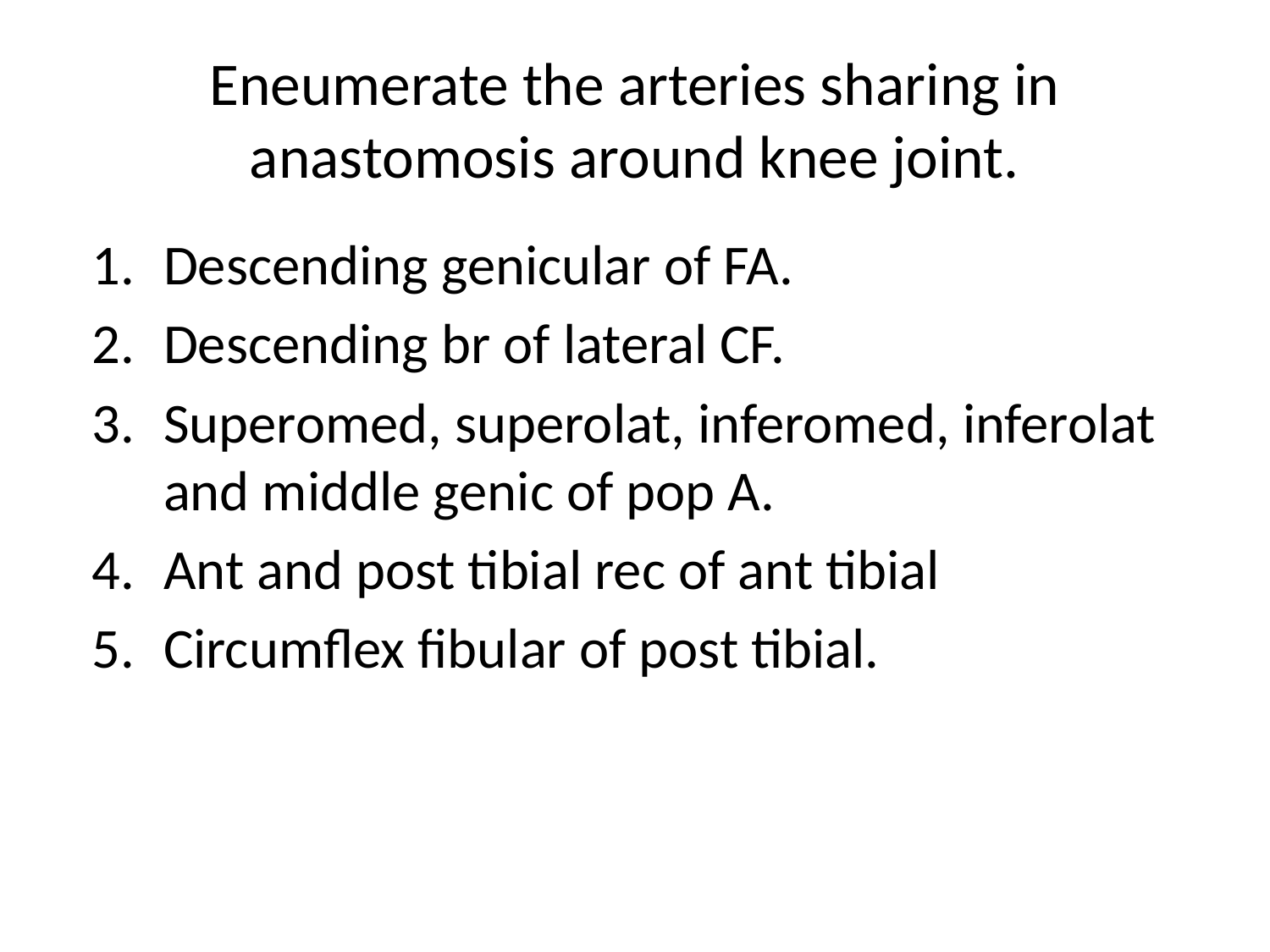

# Eneumerate the arteries sharing in anastomosis around knee joint.
Descending genicular of FA.
Descending br of lateral CF.
Superomed, superolat, inferomed, inferolat and middle genic of pop A.
Ant and post tibial rec of ant tibial
Circumflex fibular of post tibial.